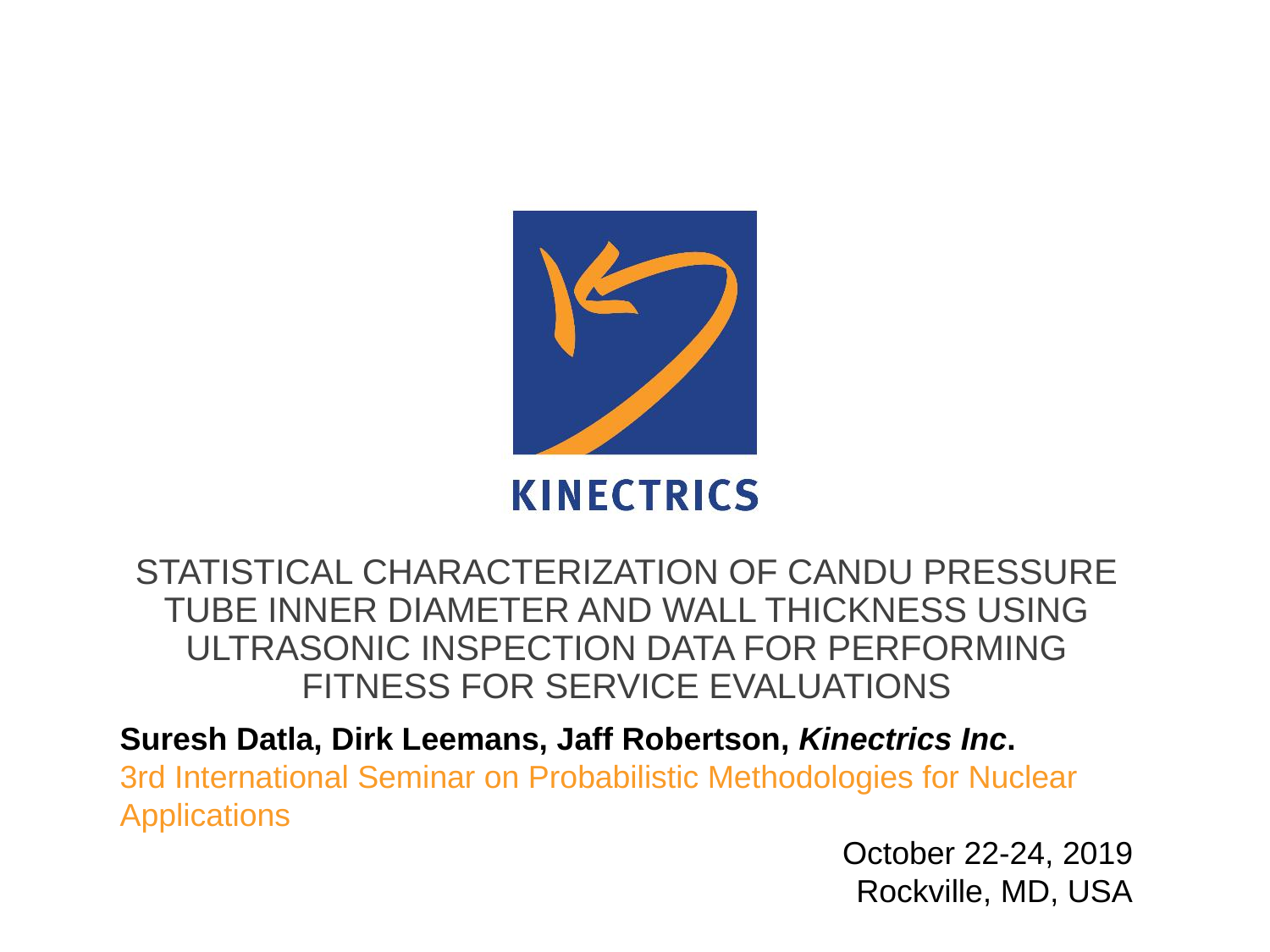

# STATISTICAL CHARACTERIZATION OF CANDU PRESSURE TUBE INNER DIAMETER AND WALL THICKNESS USING ULTRASONIC INSPECTION DATA FOR PERFORMING FITNESS FOR SERVICE EVALUATIONS
Suresh Datla, Dirk Leemans, Jaff Robertson, Kinectrics Inc.
3rd International Seminar on Probabilistic Methodologies for Nuclear Applications
October 22-24, 2019
Rockville, MD, USA